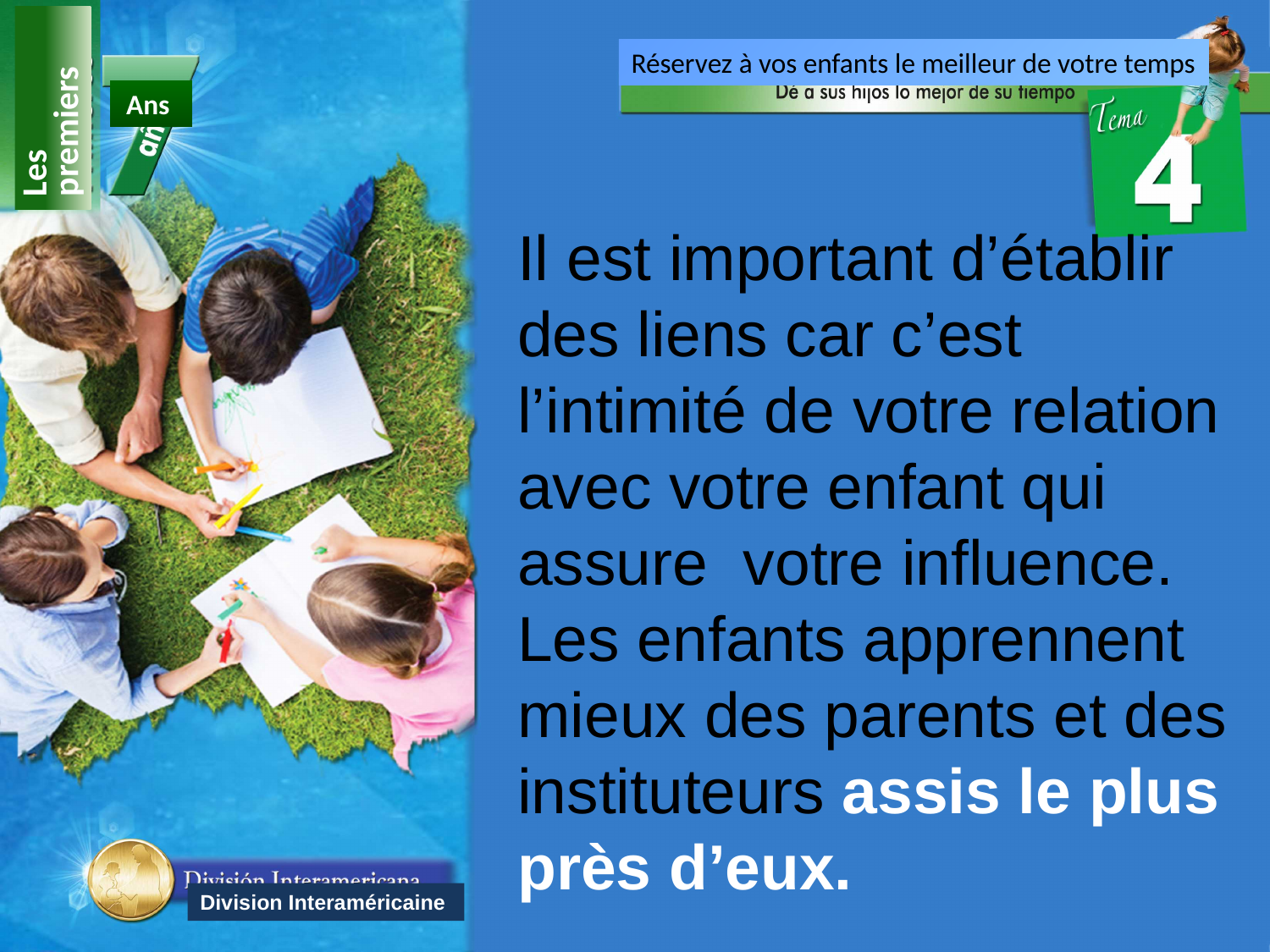

Réservez à vos enfants le meilleur de votre temps
Les premiers
Ans
Il est important d’établir des liens car c’est l’intimité de votre relation avec votre enfant qui assure  votre influence. Les enfants apprennent mieux des parents et des instituteurs assis le plus près d’eux.
Division Interaméricaine